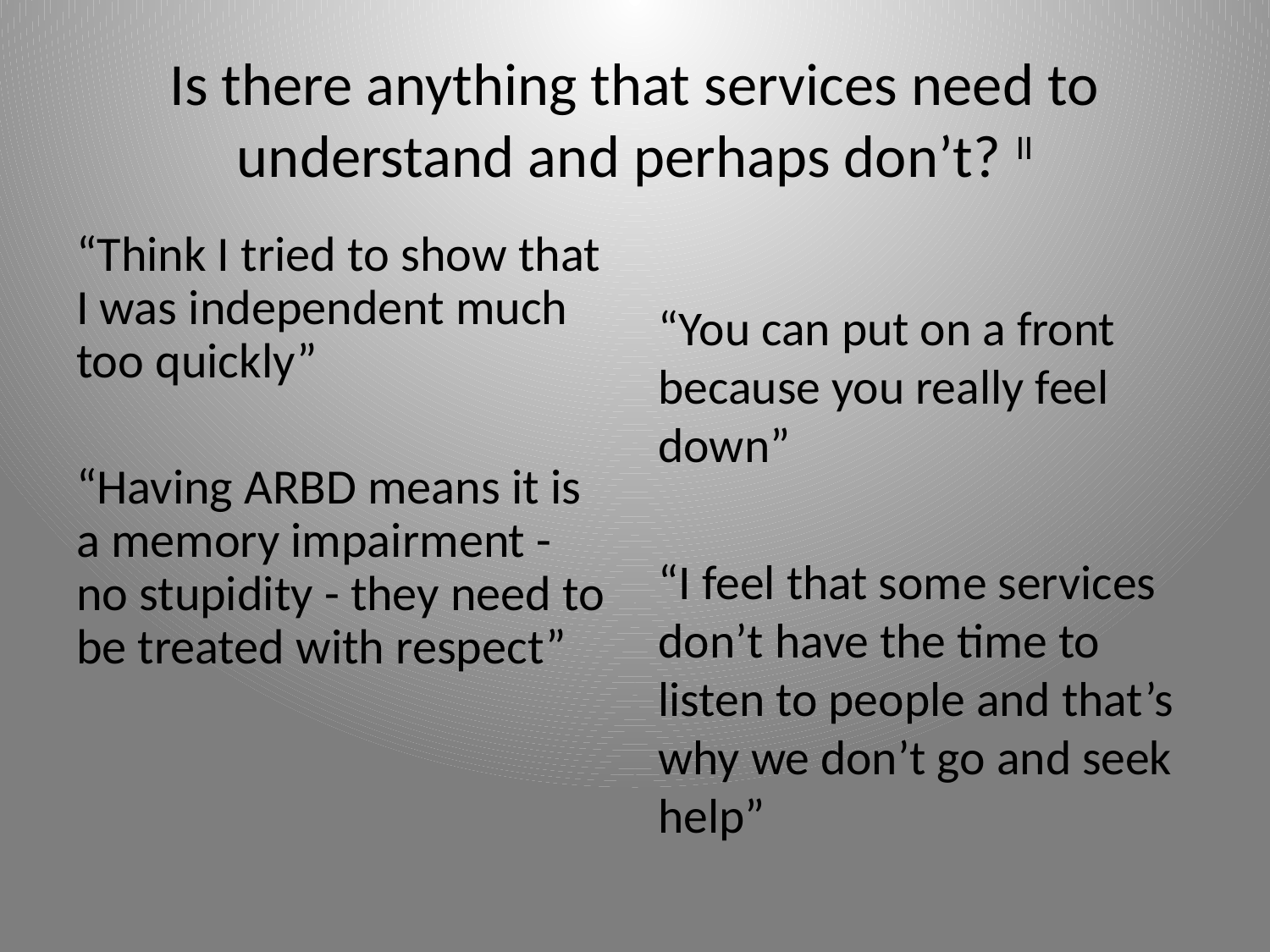

Is there anything that services need to understand and perhaps don’t? II
“Think I tried to show that I was independent much too quickly”

“Having ARBD means it is a memory impairment - no stupidity - they need to be treated with respect”

“You can put on a front because you really feel down”

“I feel that some services don’t have the time to listen to people and that’s why we don’t go and seek help”